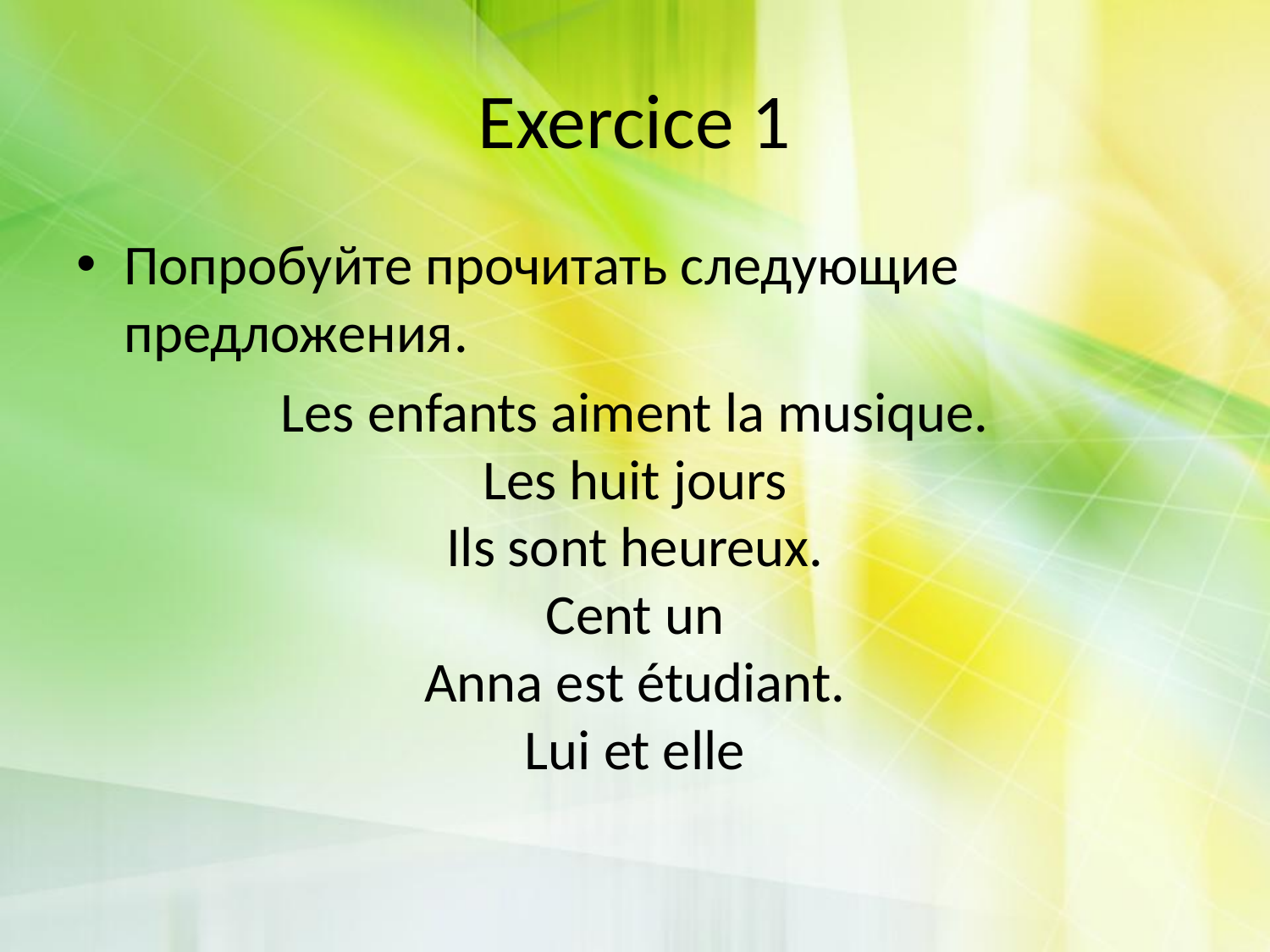

# Exercice 1
Попробуйте прочитать следующие предложения.
Les enfants aiment la musique.
Les huit jours
Ils sont heureux.
Cent un
Anna est étudiant.
Lui et elle